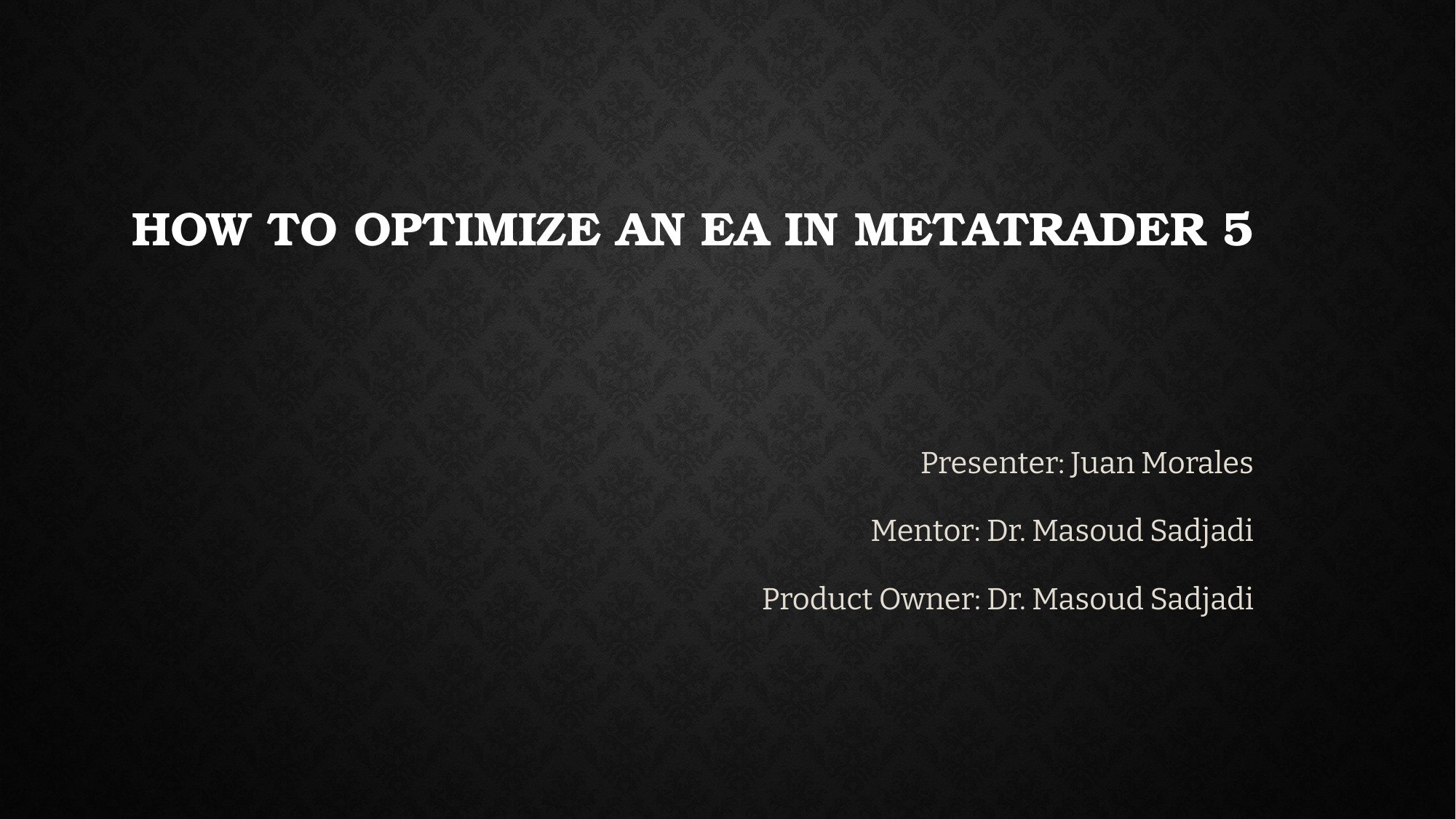

# HOW TO optimize an EA in Metatrader 5
Presenter: Juan Morales
Mentor: Dr. Masoud Sadjadi
Product Owner: Dr. Masoud Sadjadi